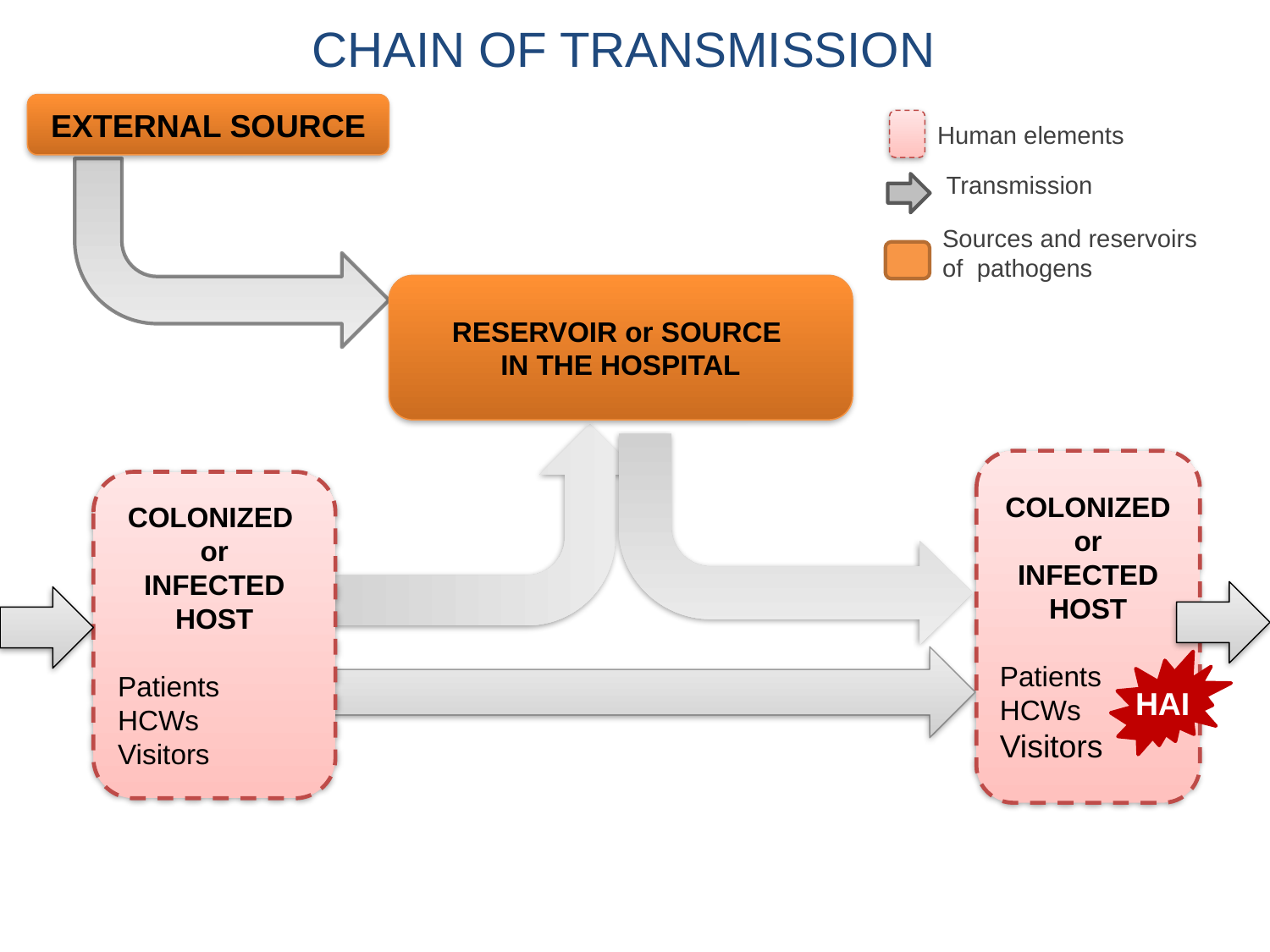

CHAIN OF TRANSMISSION
EXTERNAL SOURCE

Human elements
Transmission

Sources and reservoirs
of  pathogens

RESERVOIR or SOURCE
IN THE HOSPITAL

COLONIZEDor
INFECTED HOST

Patients
HCWs
Visitors
COLONIZED
or
INFECTED HOST

Patients
HCWs
Visitors

HAI